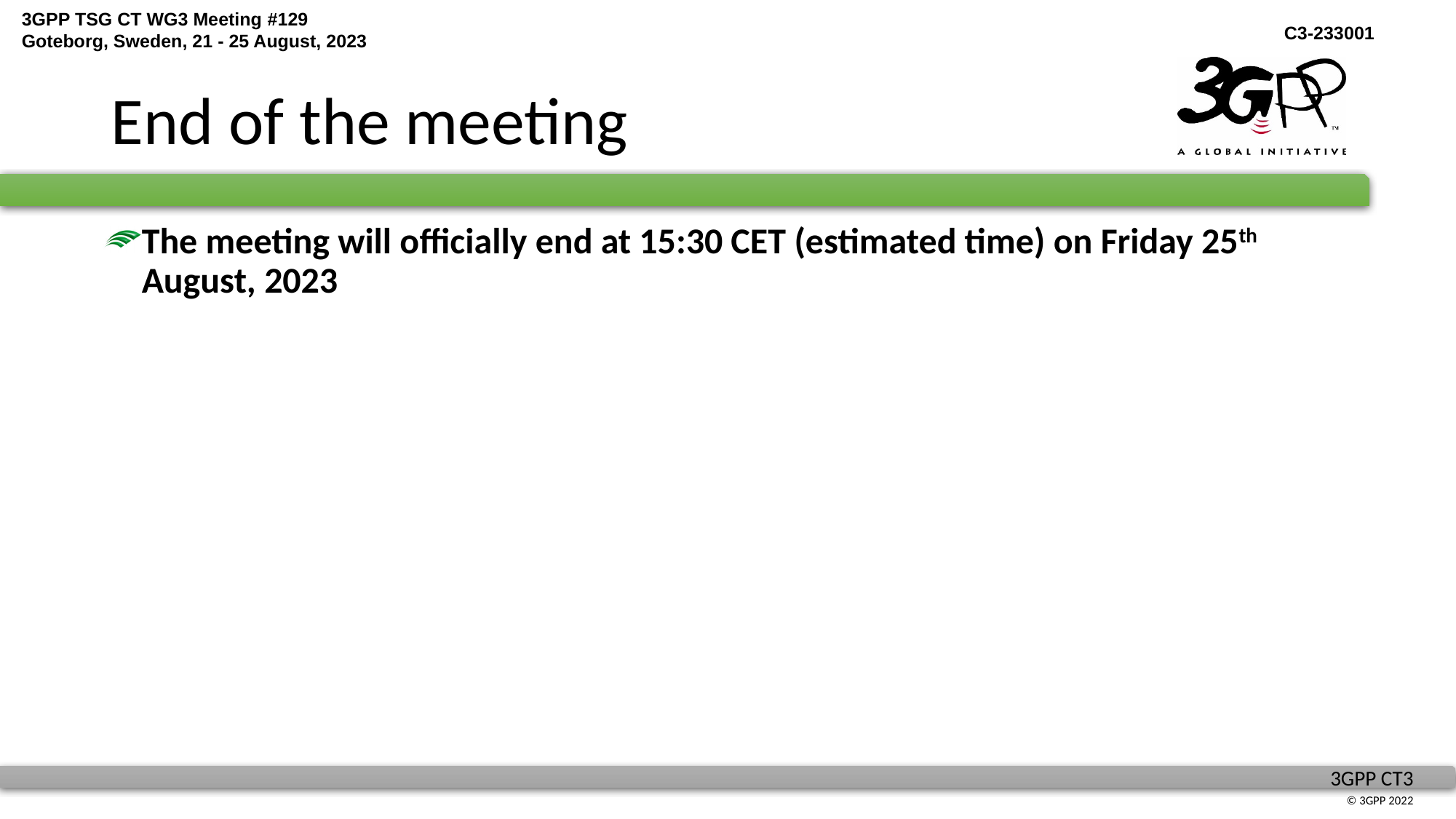

# End of the meeting
The meeting will officially end at 15:30 CET (estimated time) on Friday 25th August, 2023